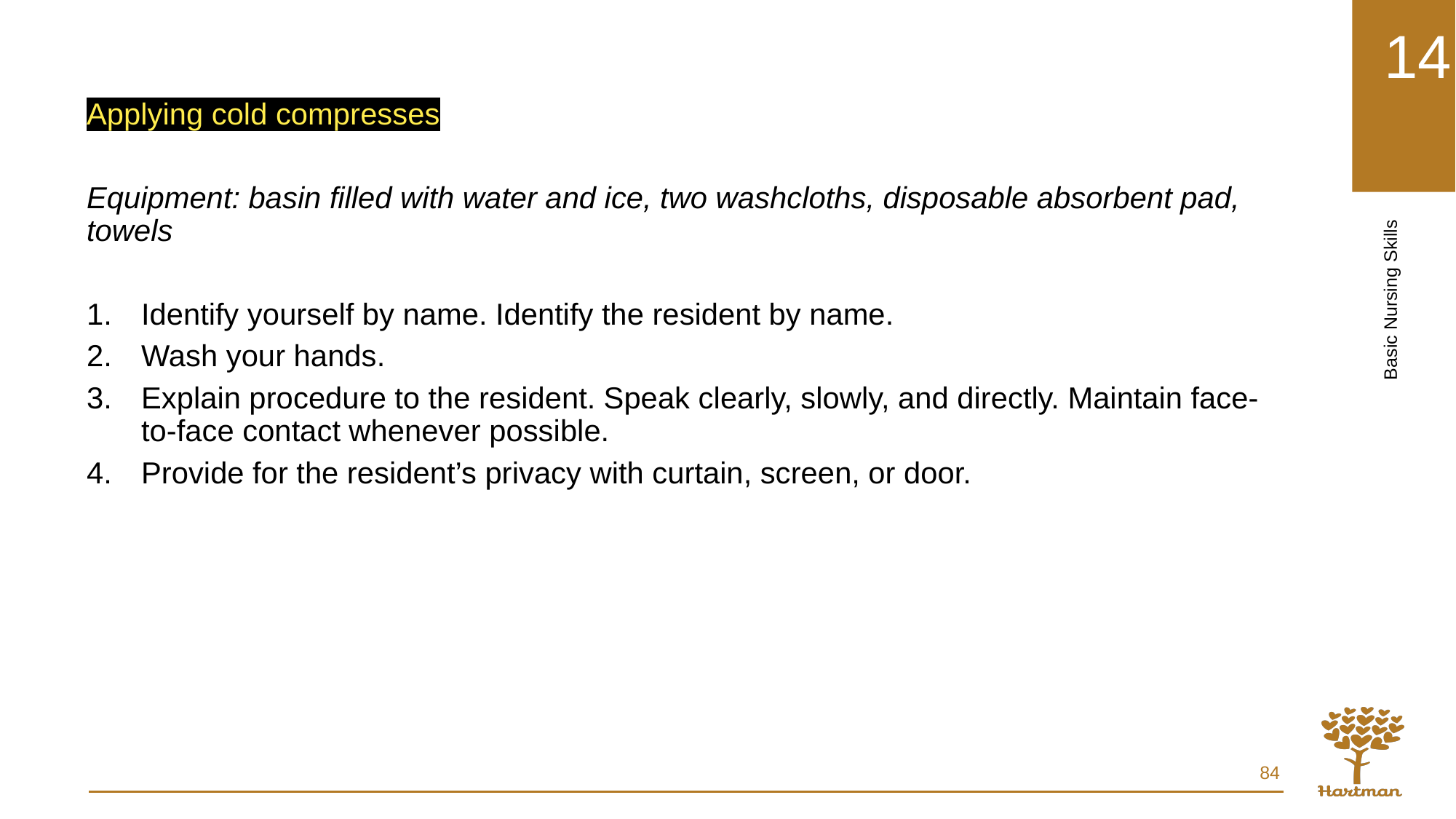

Applying cold compresses

Equipment: basin filled with water and ice, two washcloths, disposable absorbent pad, towels

Identify yourself by name. Identify the resident by name.
Wash your hands.
Explain procedure to the resident. Speak clearly, slowly, and directly. Maintain face-to-face contact whenever possible.
Provide for the resident’s privacy with curtain, screen, or door.

84